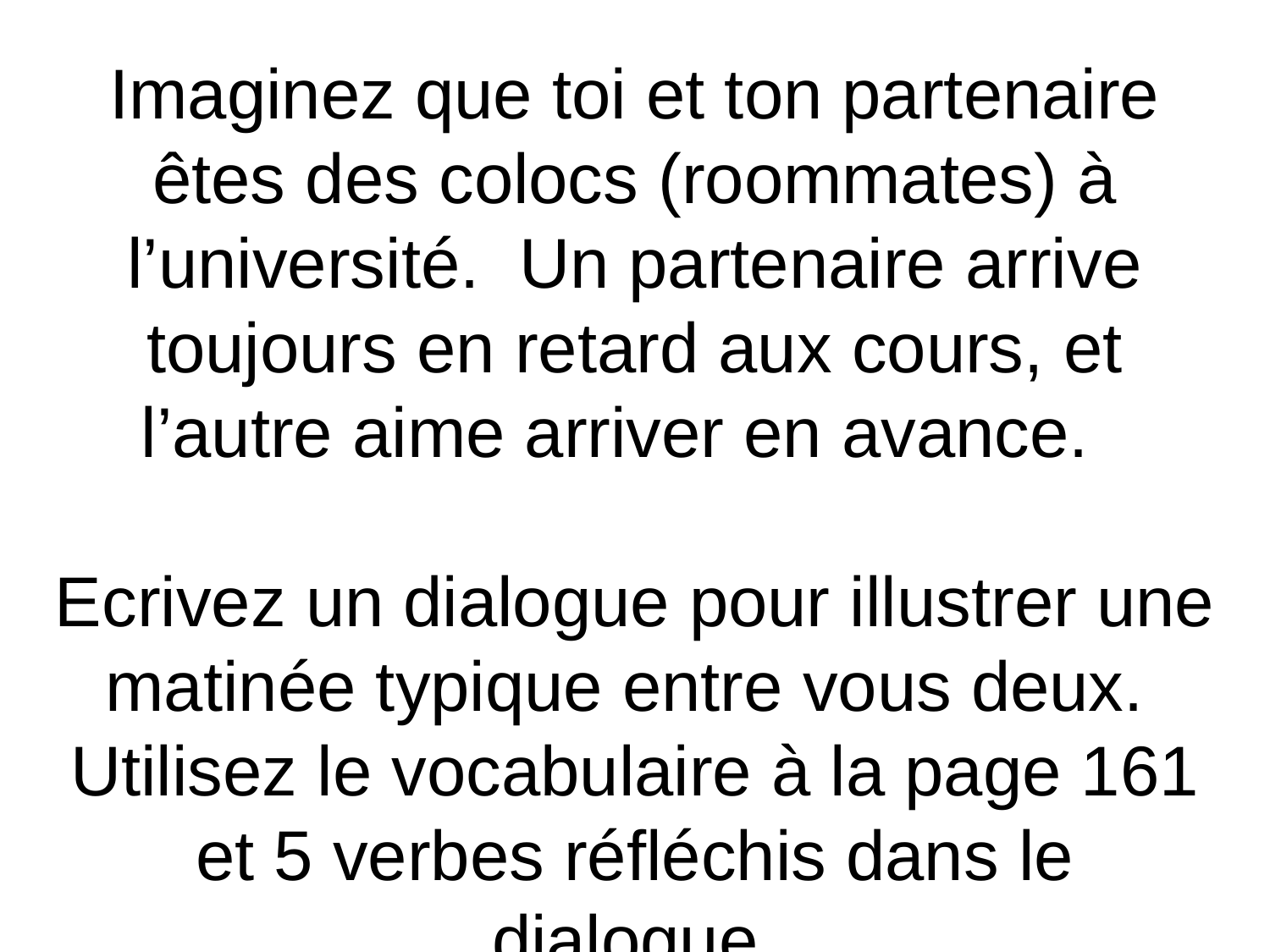

Imaginez que toi et ton partenaire êtes des colocs (roommates) à l’université.  Un partenaire arrive toujours en retard aux cours, et l’autre aime arriver en avance.

Ecrivez un dialogue pour illustrer une matinée typique entre vous deux.  Utilisez le vocabulaire à la page 161 et 5 verbes réfléchis dans le dialogue.